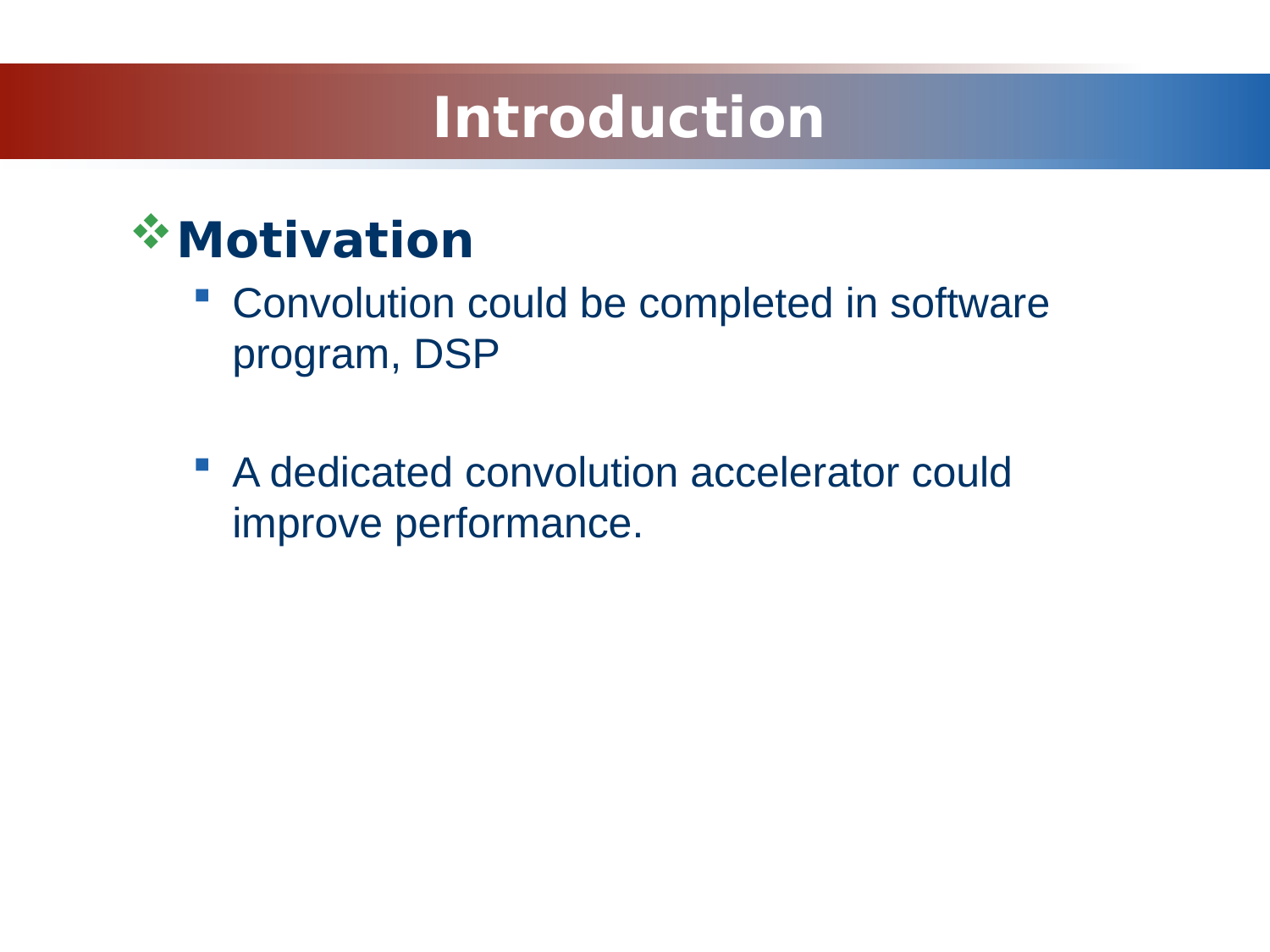

# Introduction
Motivation
Convolution could be completed in software program, DSP

A dedicated convolution accelerator could improve performance.